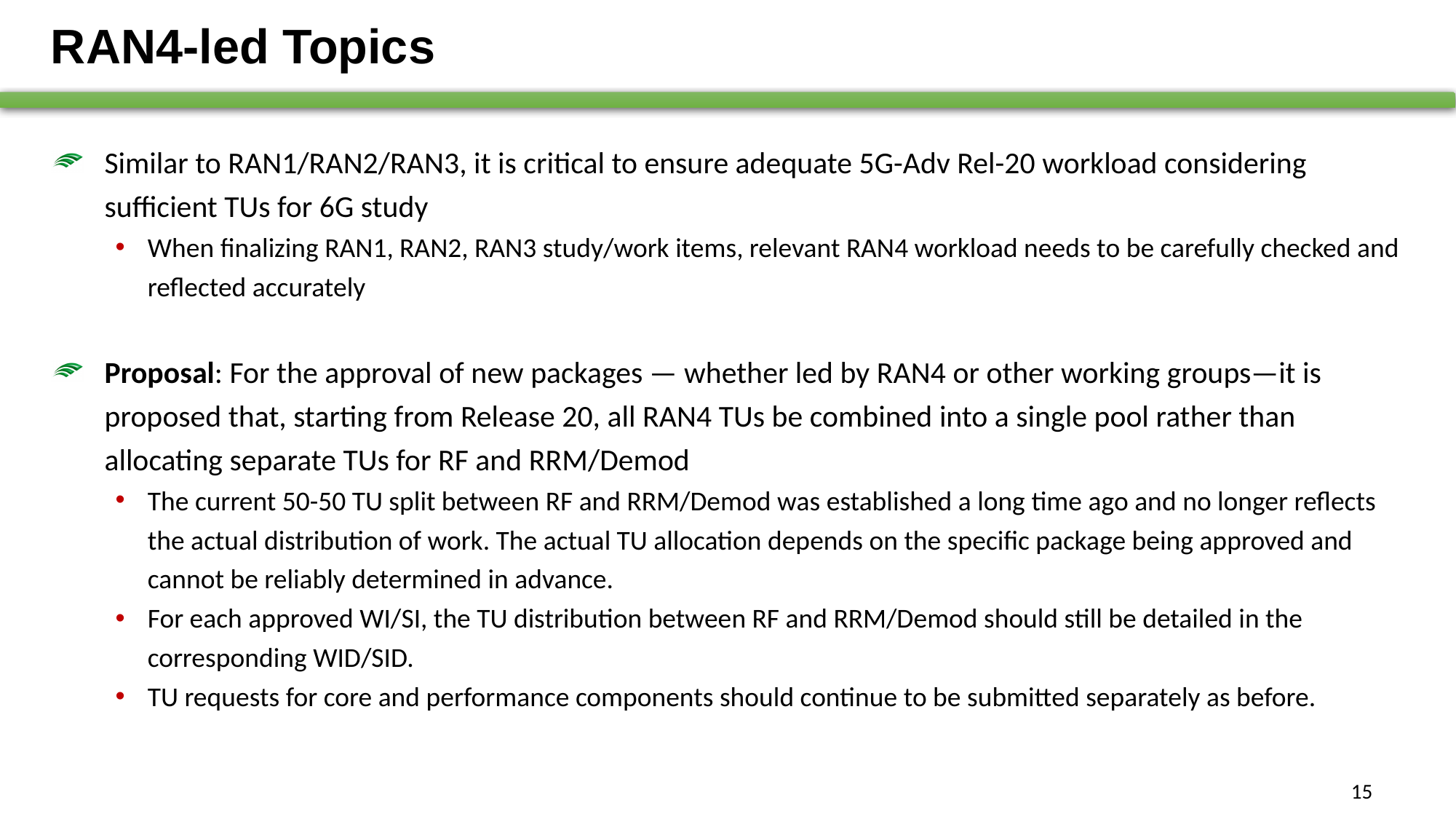

# RAN4-led Topics
Similar to RAN1/RAN2/RAN3, it is critical to ensure adequate 5G-Adv Rel-20 workload considering sufficient TUs for 6G study
When finalizing RAN1, RAN2, RAN3 study/work items, relevant RAN4 workload needs to be carefully checked and reflected accurately

Proposal: For the approval of new packages — whether led by RAN4 or other working groups—it is proposed that, starting from Release 20, all RAN4 TUs be combined into a single pool rather than allocating separate TUs for RF and RRM/Demod
The current 50-50 TU split between RF and RRM/Demod was established a long time ago and no longer reflects the actual distribution of work. The actual TU allocation depends on the specific package being approved and cannot be reliably determined in advance.
For each approved WI/SI, the TU distribution between RF and RRM/Demod should still be detailed in the corresponding WID/SID.
TU requests for core and performance components should continue to be submitted separately as before.